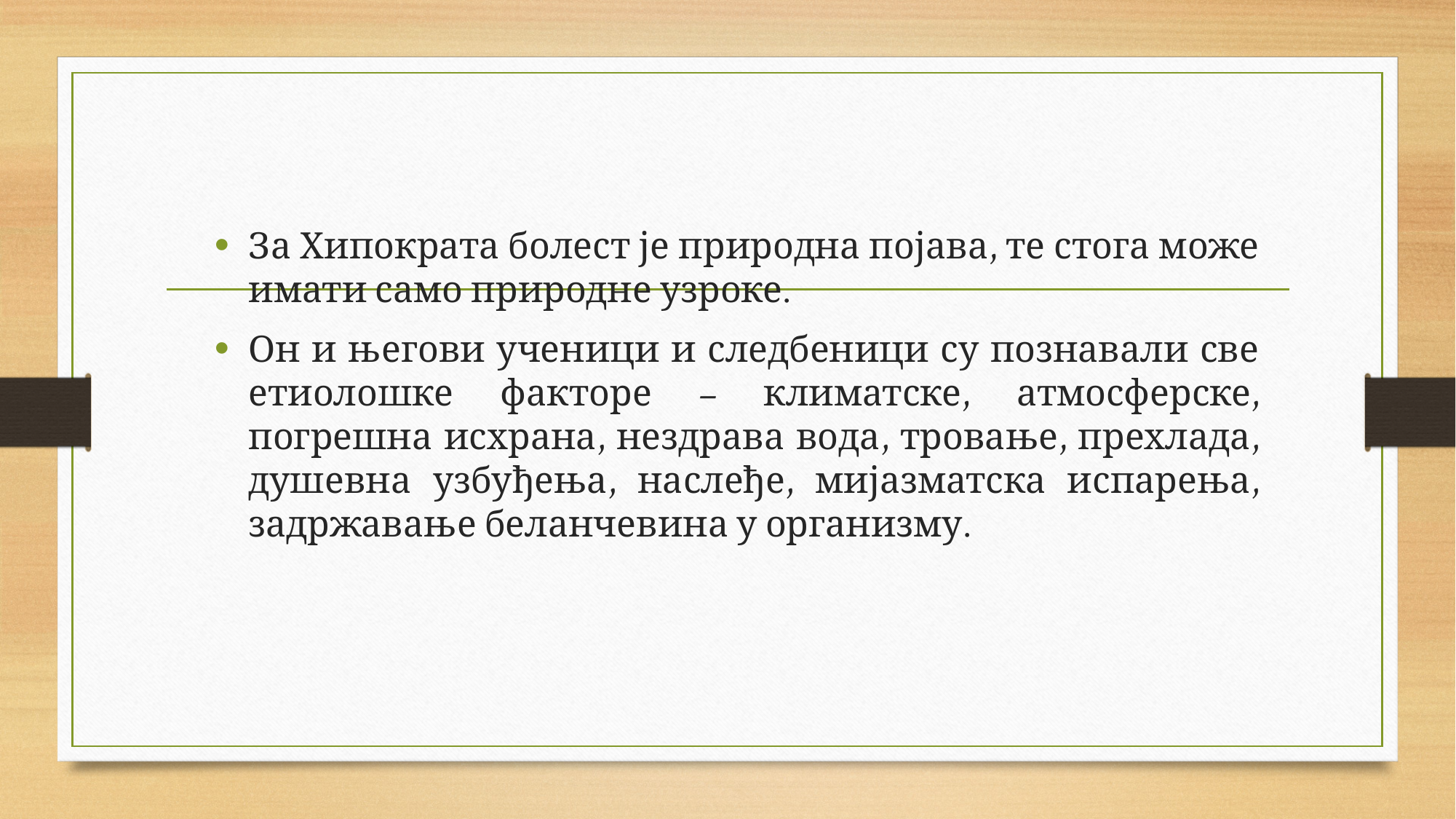

За Хипократа болест је природна појава, те стога може имати само природне узроке.
Он и његови ученици и следбеници су познавали све етиолошке факторе – климатске, атмосферске, погрешна исхрана, нездрава вода, тровање, прехлада, душевна узбуђења, наслеђе, мијазматска испарења, задржавање беланчевина у организму.